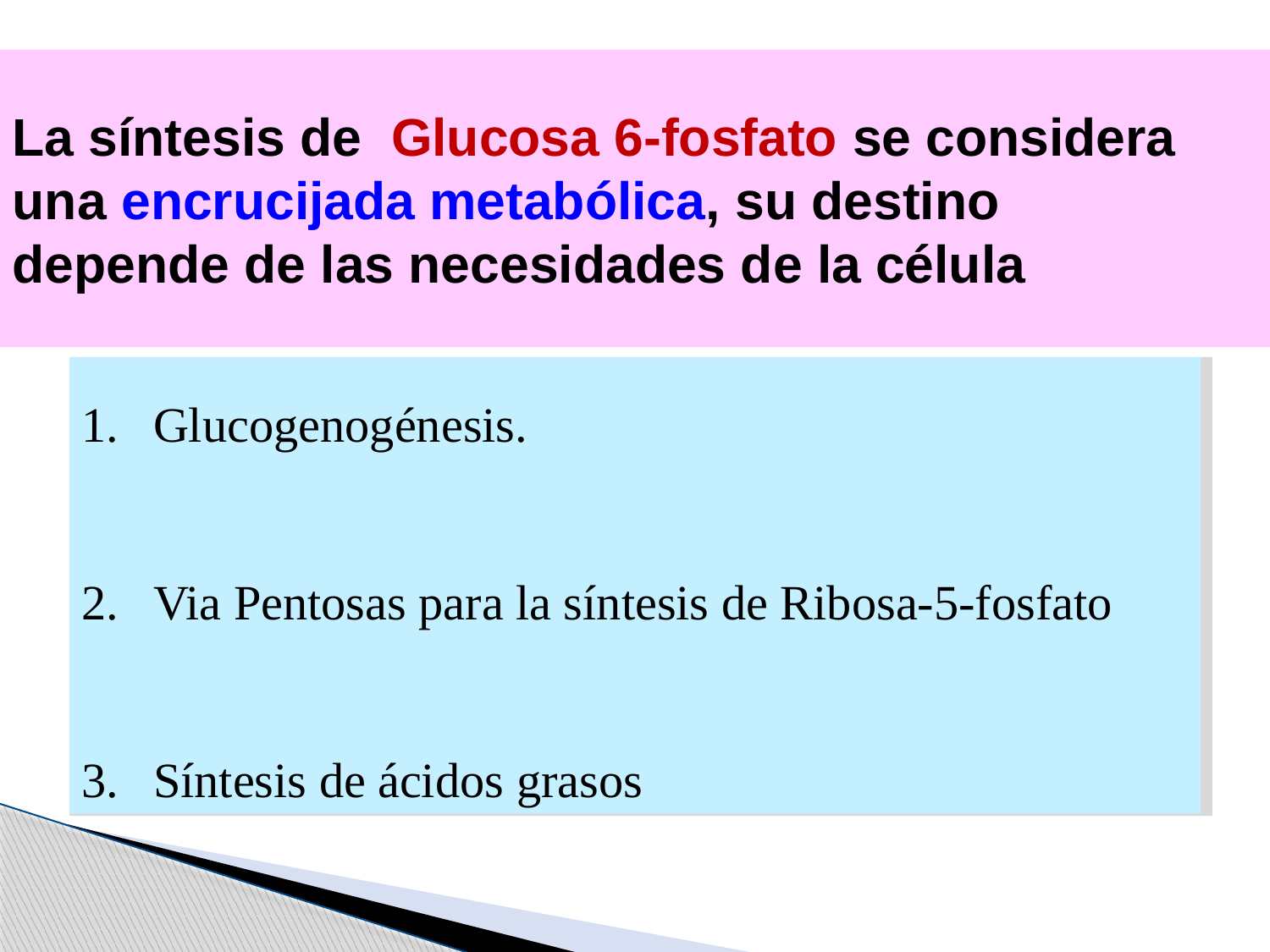

# La síntesis de  Glucosa 6-fosfato se considera una encrucijada metabólica, su destino   depende de las necesidades de la célula
Glucogenogénesis.

Via Pentosas para la síntesis de Ribosa-5-fosfato

Síntesis de ácidos grasos
1. ¿Cuáles serían los destinos de la misma
		en un estado de buena nutrición?

2. en una célula en división celular ?

3. en la glándula mamaria lactante ?